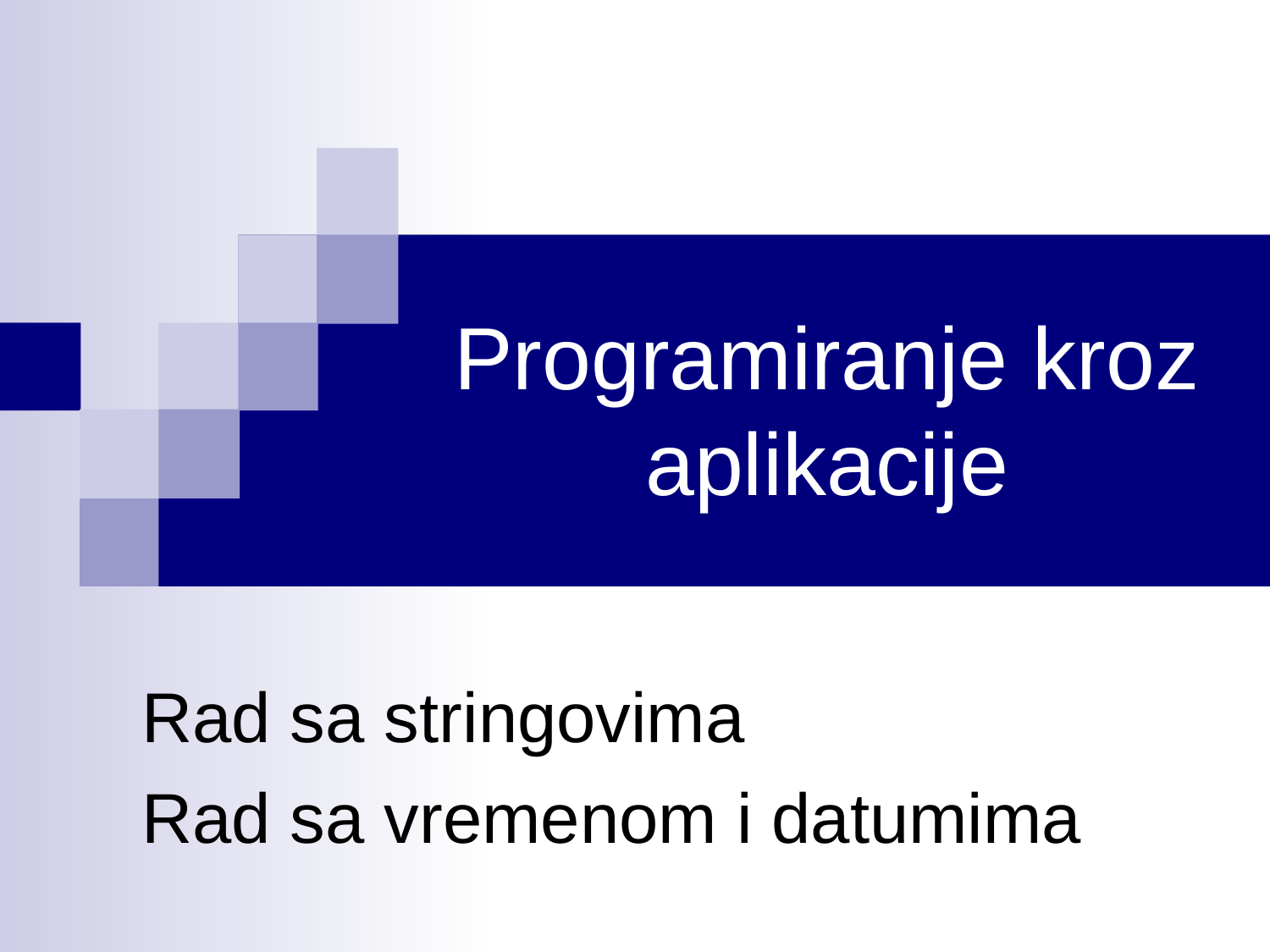

# Programiranje kroz aplikacije
Rad sa stringovima
Rad sa vremenom i datumima